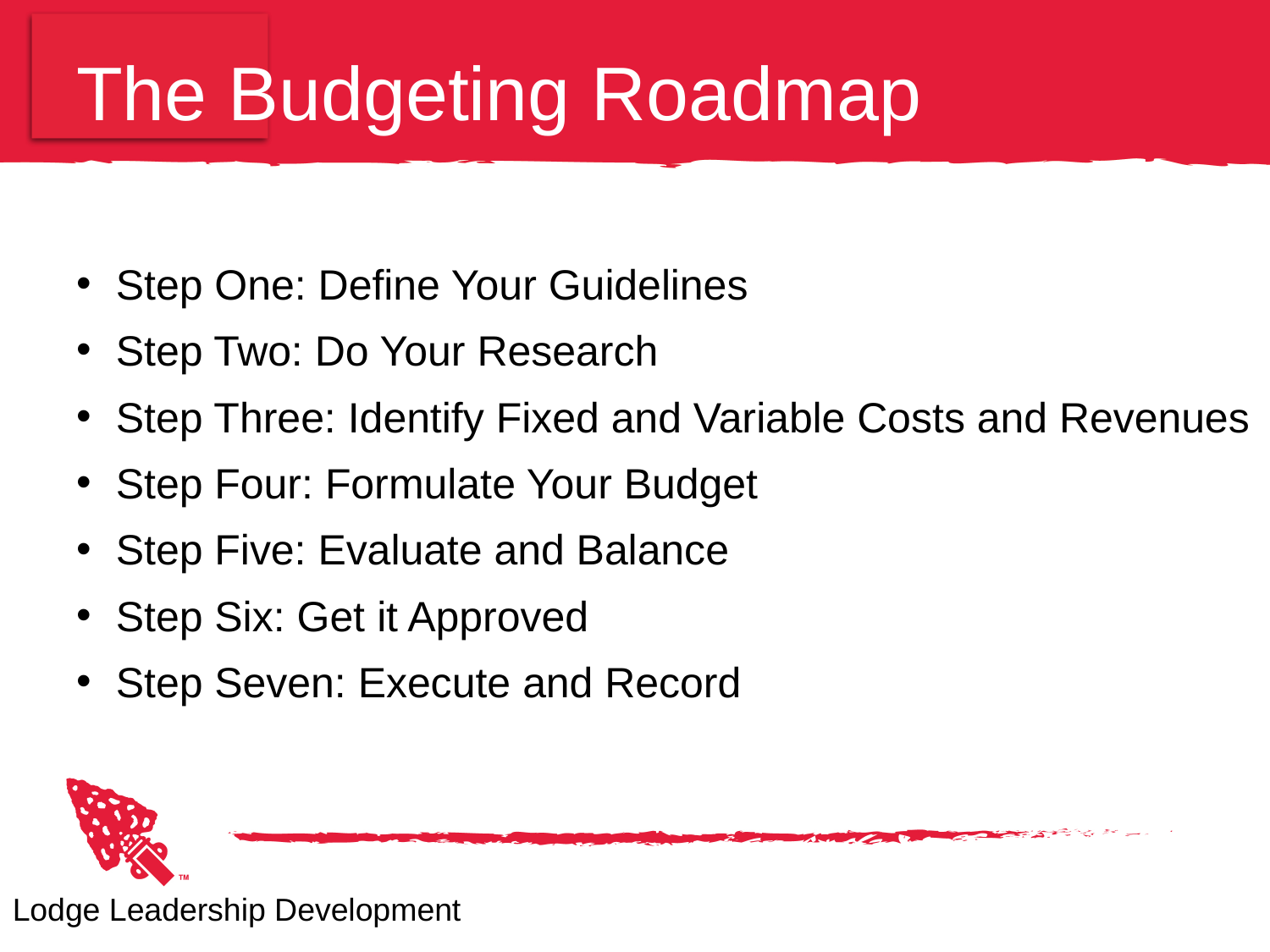

# The Budgeting Roadmap
Step One: Define Your Guidelines
Step Two: Do Your Research
Step Three: Identify Fixed and Variable Costs and Revenues
Step Four: Formulate Your Budget
Step Five: Evaluate and Balance
Step Six: Get it Approved
Step Seven: Execute and Record

Lodge Leadership Development